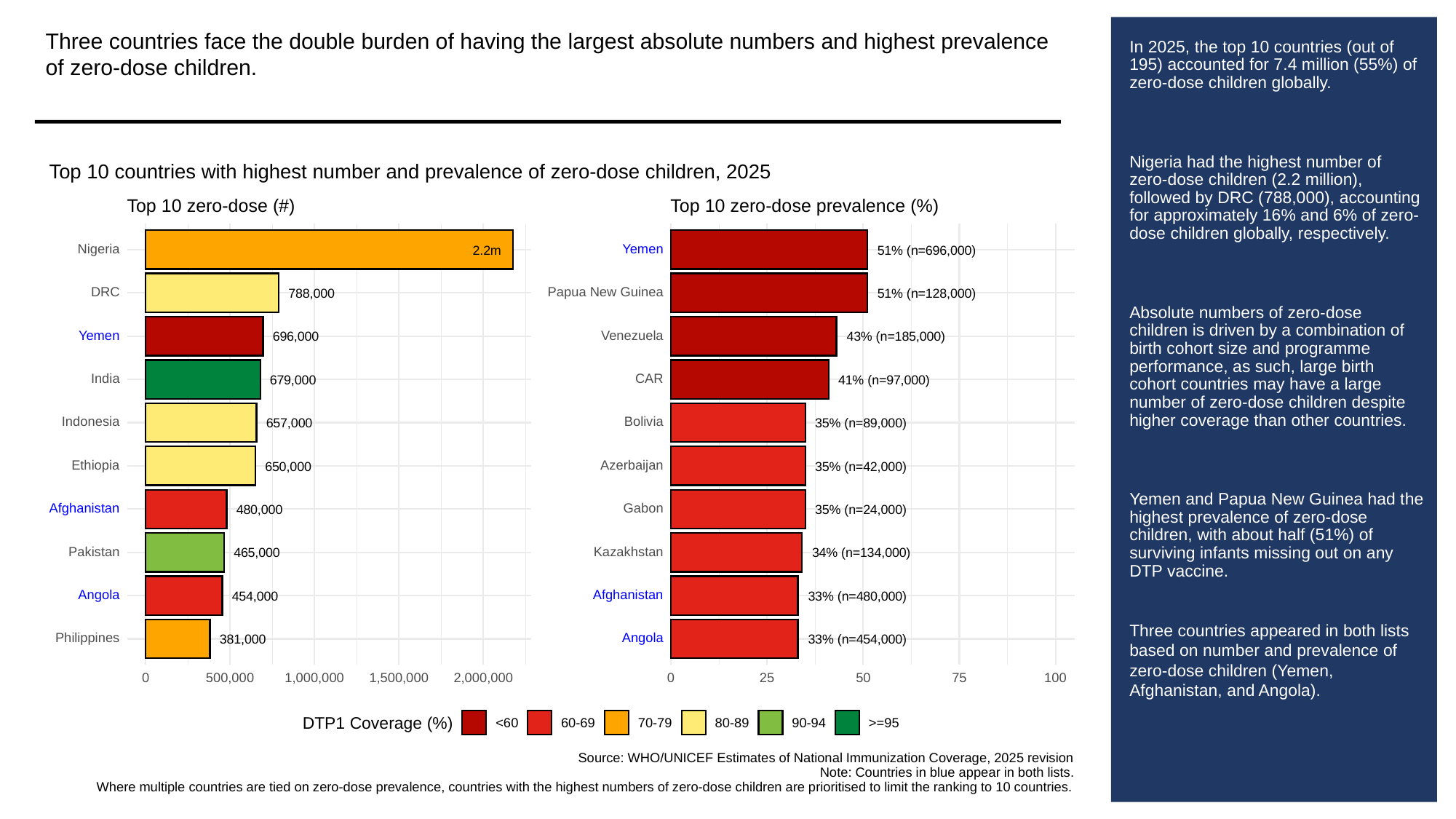

Three countries face the double burden of having the largest absolute numbers and highest prevalence of zero-dose children.
# In 2025, the top 10 countries (out of 195) accounted for 7.4 million (55%) of zero-dose children globally.

Nigeria had the highest number of zero-dose children (2.2 million), followed by DRC (788,000), accounting for approximately 16% and 6% of zero-dose children globally, respectively.

Absolute numbers of zero-dose children is driven by a combination of birth cohort size and programme performance, as such, large birth cohort countries may have a large number of zero-dose children despite higher coverage than other countries.

Yemen and Papua New Guinea had the highest prevalence of zero-dose children, with about half (51%) of surviving infants missing out on any DTP vaccine.

Three countries appeared in both lists based on number and prevalence of zero-dose children (Yemen, Afghanistan, and Angola).

Top 10 countries with highest number and prevalence of zero-dose children, 2025
Top 10 zero-dose (#)
Top 10 zero-dose prevalence (%)

Nigeria
Yemen
2.2m
51% (n=696,000)

DRC
Papua
New
Guinea
788,000
51% (n=128,000)

Yemen
Venezuela
696,000
43% (n=185,000)

India
CAR
679,000
41% (n=97,000)

Indonesia
Bolivia
657,000
35% (n=89,000)

Ethiopia
Azerbaijan
650,000
35% (n=42,000)

Afghanistan
Gabon
480,000
35% (n=24,000)

Pakistan
Kazakhstan
465,000
34% (n=134,000)

Angola
Afghanistan
454,000
33% (n=480,000)

Philippines
Angola
381,000
33% (n=454,000)

0
500,000
1,000,000
1,500,000
2,000,000
0
25
50
75
100

DTP1 Coverage (%)
<60
60-69
70-79
80-89
90-94
>=95
Source: WHO/UNICEF Estimates of National Immunization Coverage, 2025 revision
Note: Countries in blue appear in both lists.
Where multiple countries are tied on zero-dose prevalence, countries with the highest numbers of zero-dose children are prioritised to limit the ranking to 10 countries.